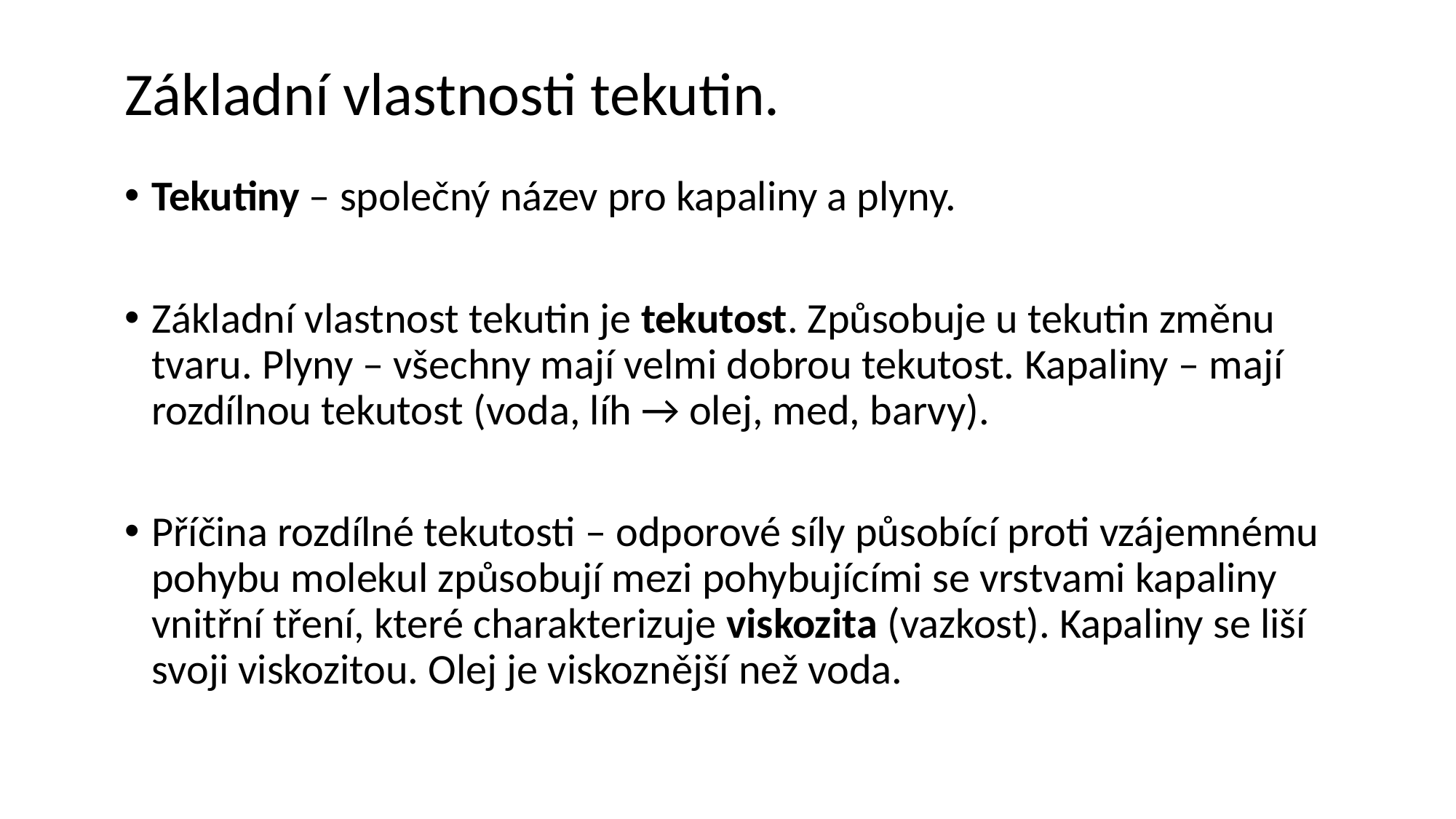

# Základní vlastnosti tekutin.
Tekutiny – společný název pro kapaliny a plyny.

Základní vlastnost tekutin je tekutost. Způsobuje u tekutin změnu tvaru. Plyny – všechny mají velmi dobrou tekutost. Kapaliny – mají rozdílnou tekutost (voda, líh → olej, med, barvy).

Příčina rozdílné tekutosti – odporové síly působící proti vzájemnému pohybu molekul způsobují mezi pohybujícími se vrstvami kapaliny vnitřní tření, které charakterizuje viskozita (vazkost). Kapaliny se liší svoji viskozitou. Olej je viskoznější než voda.